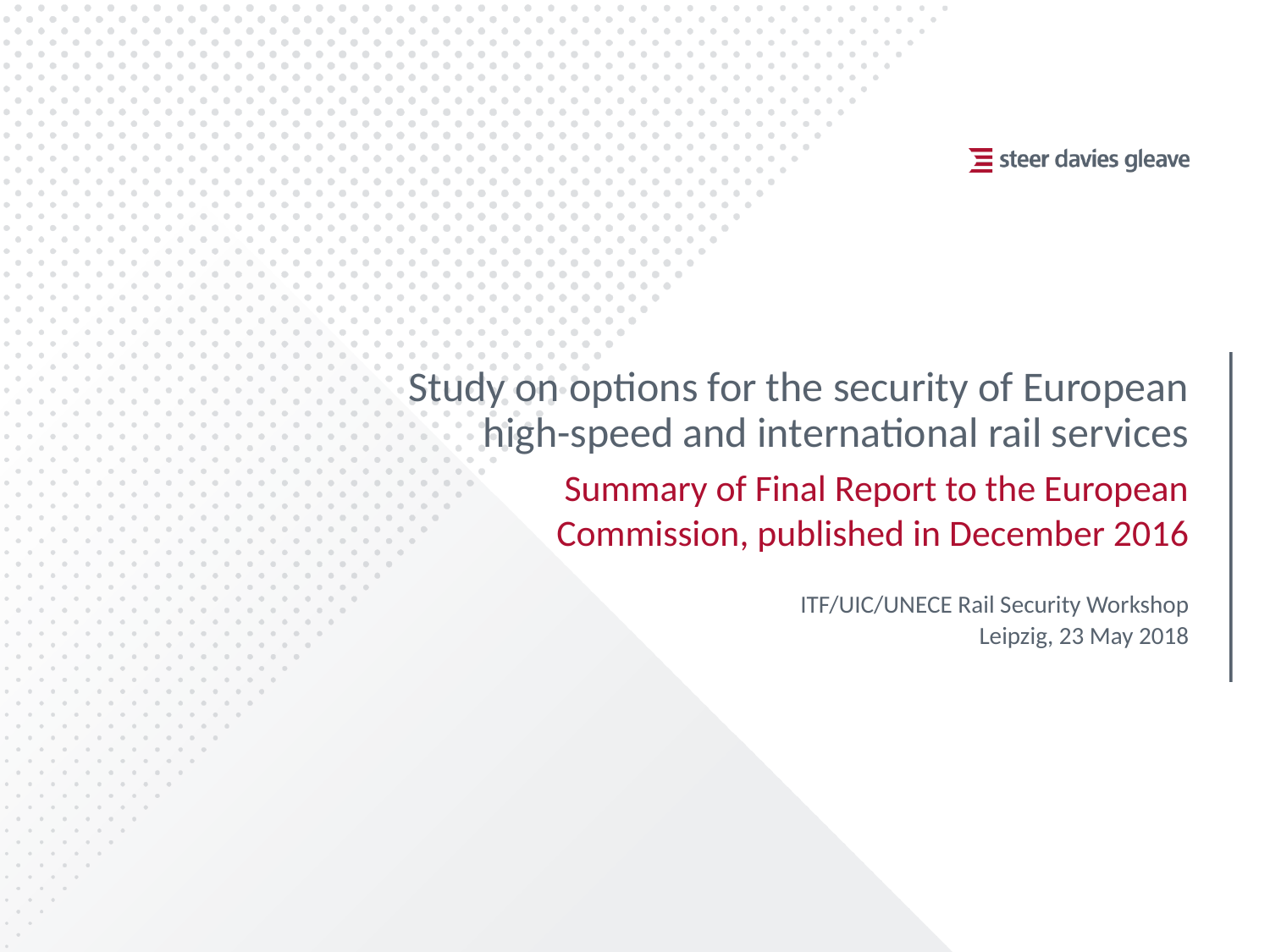

# Study on options for the security of European high-speed and international rail services
Summary of Final Report to the European Commission, published in December 2016
ITF/UIC/UNECE Rail Security Workshop
Leipzig, 23 May 2018